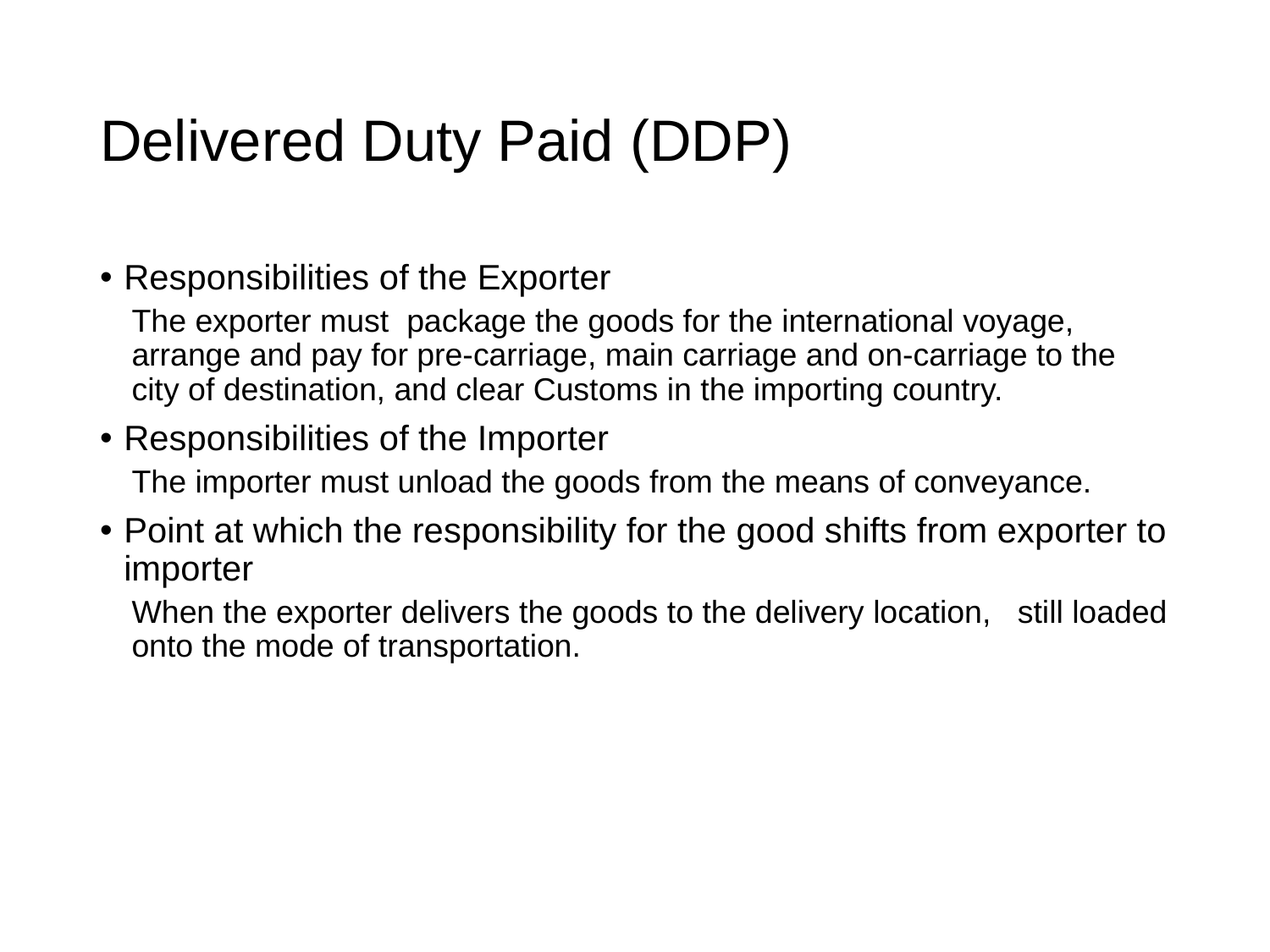

# Delivered Duty Paid (DDP)
Responsibilities of the Exporter
The exporter must  package the goods for the international voyage, arrange and pay for pre-carriage, main carriage and on-carriage to the city of destination, and clear Customs in the importing country.
Responsibilities of the Importer
The importer must unload the goods from the means of conveyance.
Point at which the responsibility for the good shifts from exporter to importer
When the exporter delivers the goods to the delivery location,   still loaded onto the mode of transportation.